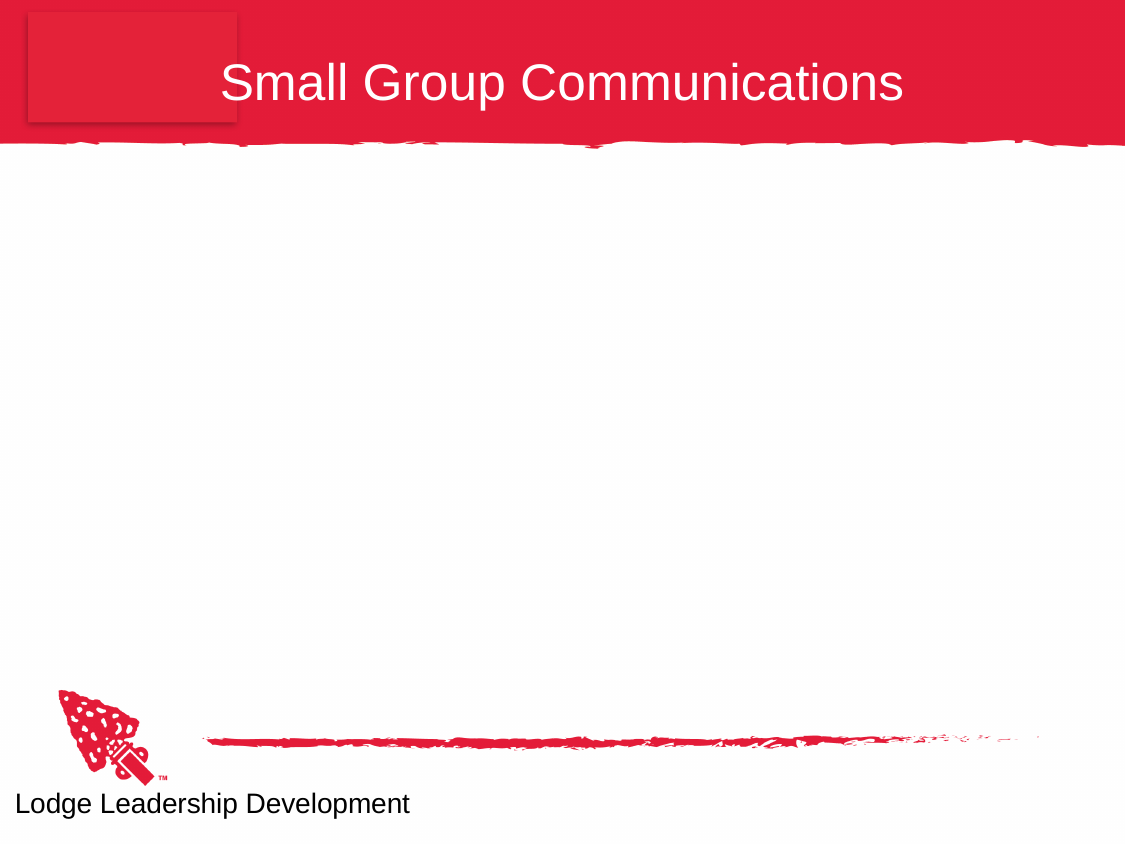

# Small Group Communications
Lodge Leadership Development